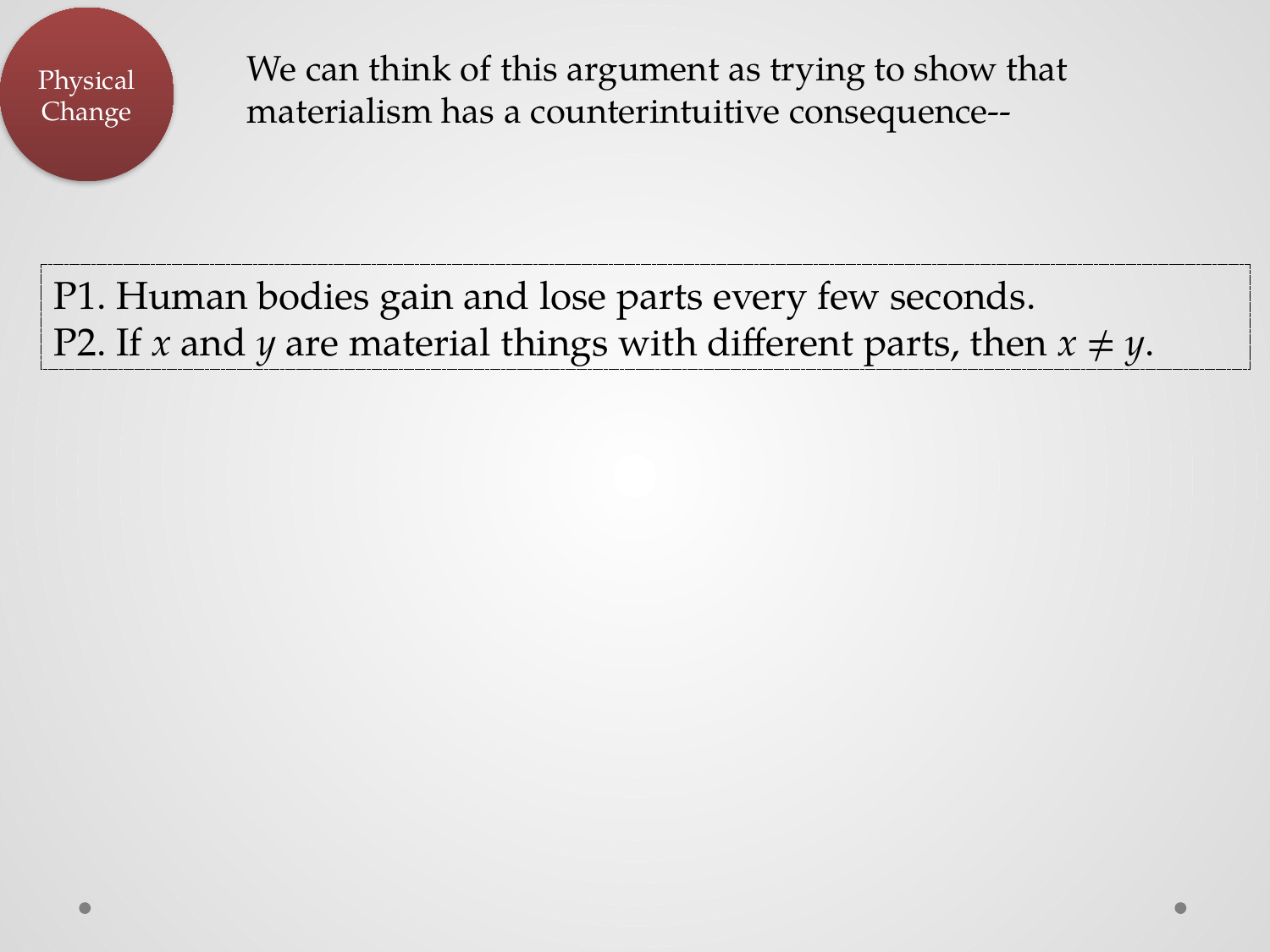

Physical Change
We can think of this argument as trying to show that materialism has a counterintuitive consequence--
P1. Human bodies gain and lose parts every few seconds.
P2. If x and y are material things with different parts, then x ≠ y.